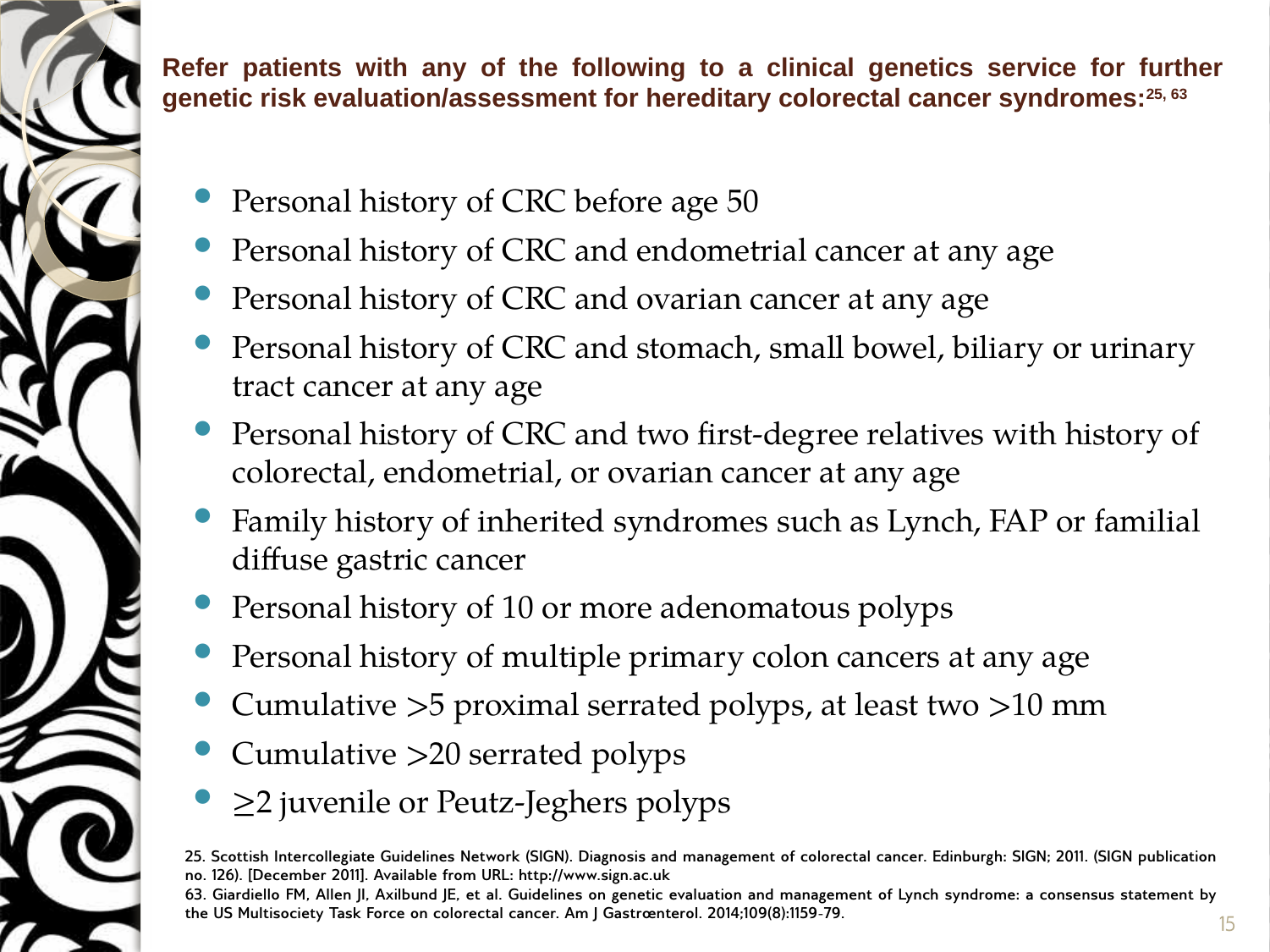

# Refer patients with any of the following to a clinical genetics service for further genetic risk evaluation/assessment for hereditary colorectal cancer syndromes:25, 63
Personal history of CRC before age 50
Personal history of CRC and endometrial cancer at any age
Personal history of CRC and ovarian cancer at any age
Personal history of CRC and stomach, small bowel, biliary or urinary tract cancer at any age
Personal history of CRC and two first-degree relatives with history of colorectal, endometrial, or ovarian cancer at any age
Family history of inherited syndromes such as Lynch, FAP or familial diffuse gastric cancer
Personal history of 10 or more adenomatous polyps
Personal history of multiple primary colon cancers at any age
Cumulative >5 proximal serrated polyps, at least two >10 mm
Cumulative >20 serrated polyps
≥2 juvenile or Peutz-Jeghers polyps
25. Scottish Intercollegiate Guidelines Network (SIGN). Diagnosis and management of colorectal cancer. Edinburgh: SIGN; 2011. (SIGN publication no. 126). [December 2011]. Available from URL: http://www.sign.ac.uk
63. Giardiello FM, Allen JI, Axilbund JE, et al. Guidelines on genetic evaluation and management of Lynch syndrome: a consensus statement by the US Multisociety Task Force on colorectal cancer. Am J Gastroenterol. 2014;109(8):1159-79.
15